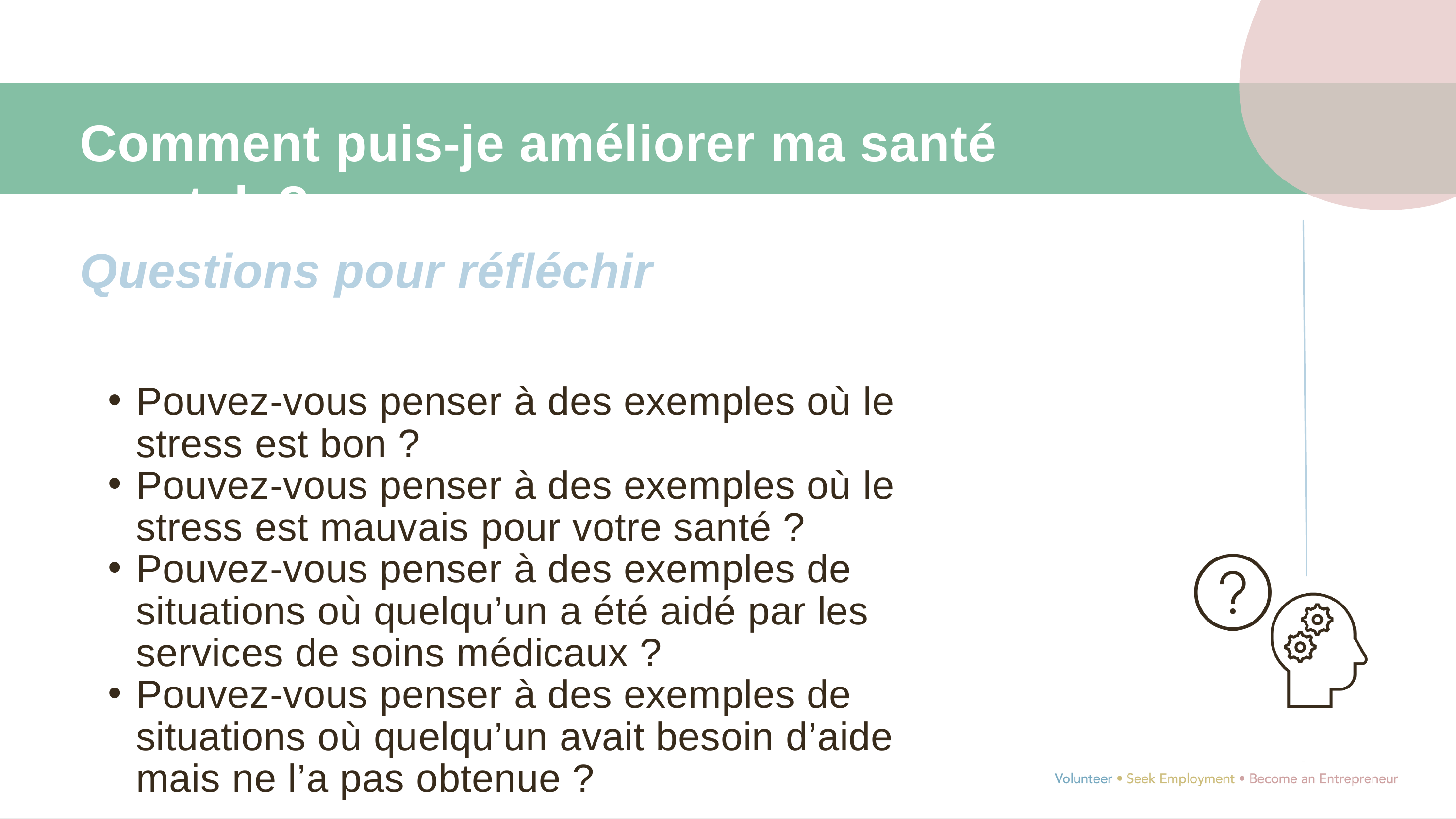

Comment puis-je améliorer ma santé mentale?

Questions pour réfléchir​

Pouvez-vous penser à des exemples où le stress est bon ?
Pouvez-vous penser à des exemples où le stress est mauvais pour votre santé ?
Pouvez-vous penser à des exemples de situations où quelqu’un a été aidé par les services de soins médicaux ?
Pouvez-vous penser à des exemples de situations où quelqu’un avait besoin d’aide mais ne l’a pas obtenue ?